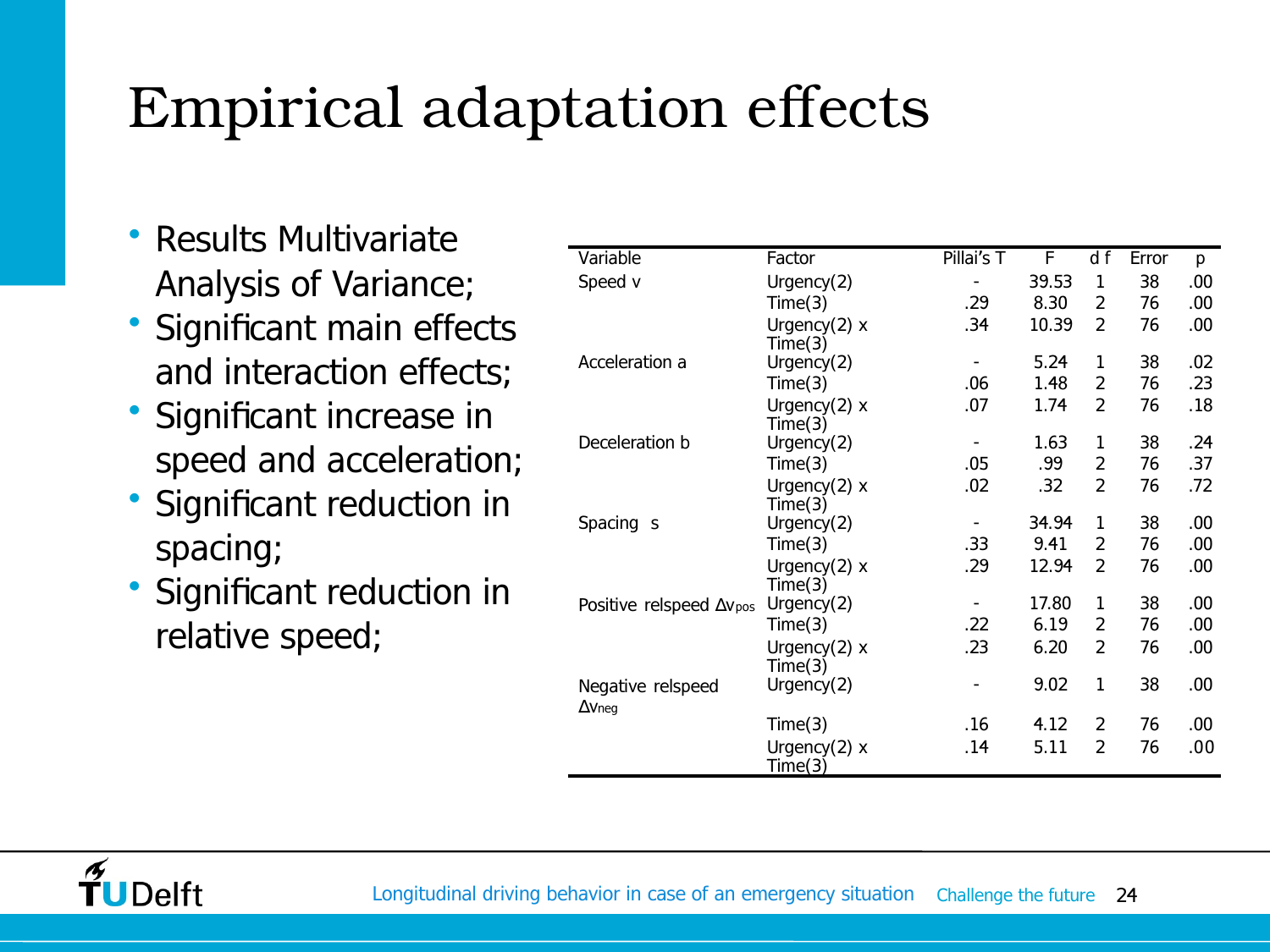

# Empirical adaptation effects
Results Multivariate Analysis of Variance;
Significant main effects and interaction effects;
Significant increase in speed and acceleration;
Significant reduction in spacing;
Significant reduction in relative speed;

| Variable | Factor | Pillai’s T | F | d f | Error | p |
| --- | --- | --- | --- | --- | --- | --- |
| Speed v | Urgency(2) | - | 39.53 | 1 | 38 | .00 |
|  | Time(3) | .29 | 8.30 | 2 | 76 | .00 |
|  | Urgency(2) x Time(3) | .34 | 10.39 | 2 | 76 | .00 |
| Acceleration a | Urgency(2) | - | 5.24 | 1 | 38 | .02 |
|  | Time(3) | .06 | 1.48 | 2 | 76 | .23 |
|  | Urgency(2) x Time(3) | .07 | 1.74 | 2 | 76 | .18 |
| Deceleration b | Urgency(2) | - | 1.63 | 1 | 38 | .24 |
|  | Time(3) | .05 | .99 | 2 | 76 | .37 |
|  | Urgency(2) x Time(3) | .02 | .32 | 2 | 76 | .72 |
| Spacing s | Urgency(2) | - | 34.94 | 1 | 38 | .00 |
|  | Time(3) | .33 | 9.41 | 2 | 76 | .00 |
|  | Urgency(2) x Time(3) | .29 | 12.94 | 2 | 76 | .00 |
| Positive relspeed ∆vpos | Urgency(2) | - | 17.80 | 1 | 38 | .00 |
|  | Time(3) | .22 | 6.19 | 2 | 76 | .00 |
|  | Urgency(2) x Time(3) | .23 | 6.20 | 2 | 76 | .00 |
| Negative relspeed ∆vneg | Urgency(2) | - | 9.02 | 1 | 38 | .00 |
|  | Time(3) | .16 | 4.12 | 2 | 76 | .00 |
|  | Urgency(2) x Time(3) | .14 | 5.11 | 2 | 76 | .00 |